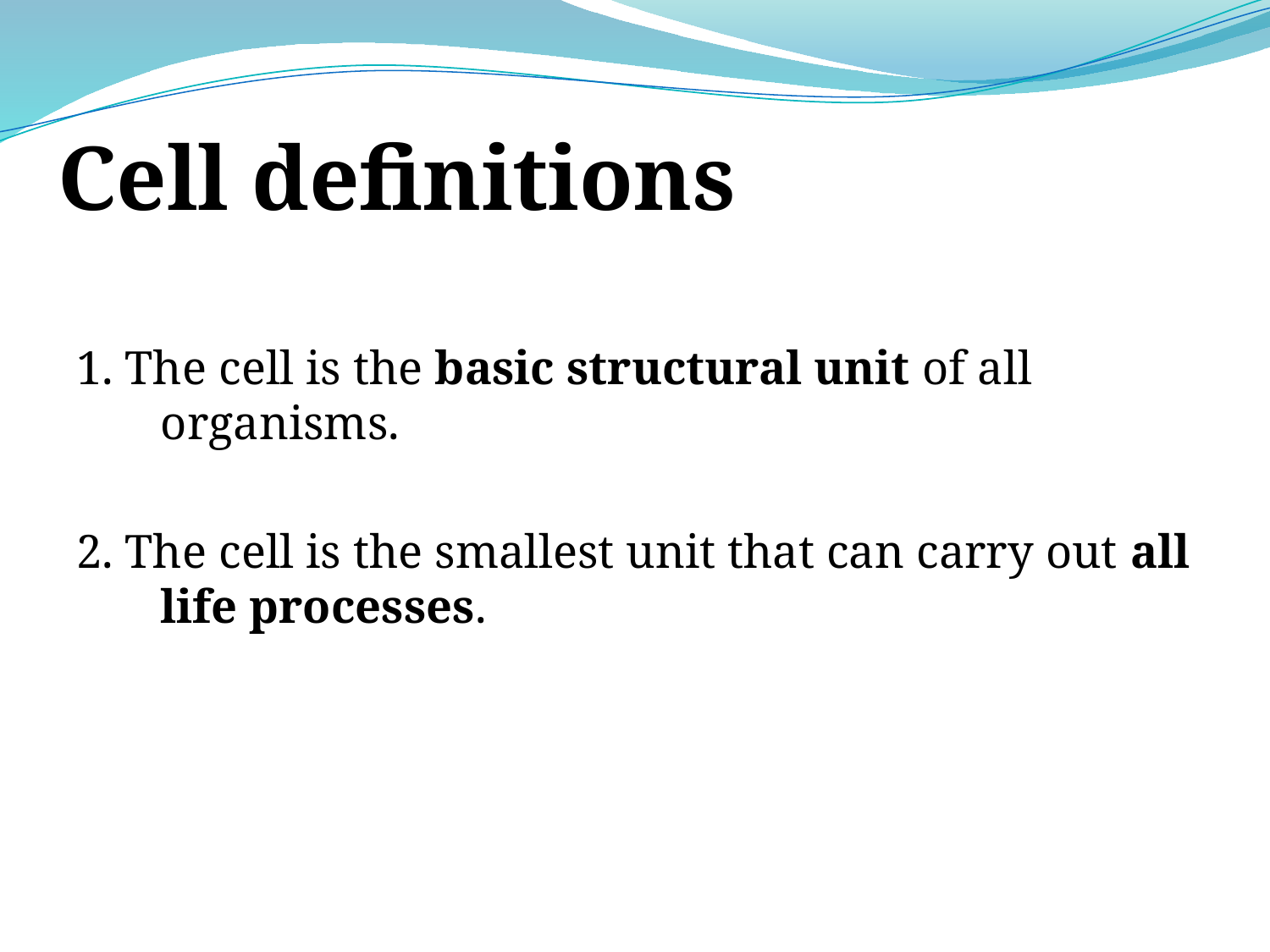

1. The cell is the basic structural unit of all organisms.

2. The cell is the smallest unit that can carry out all life processes.
Cell definitions